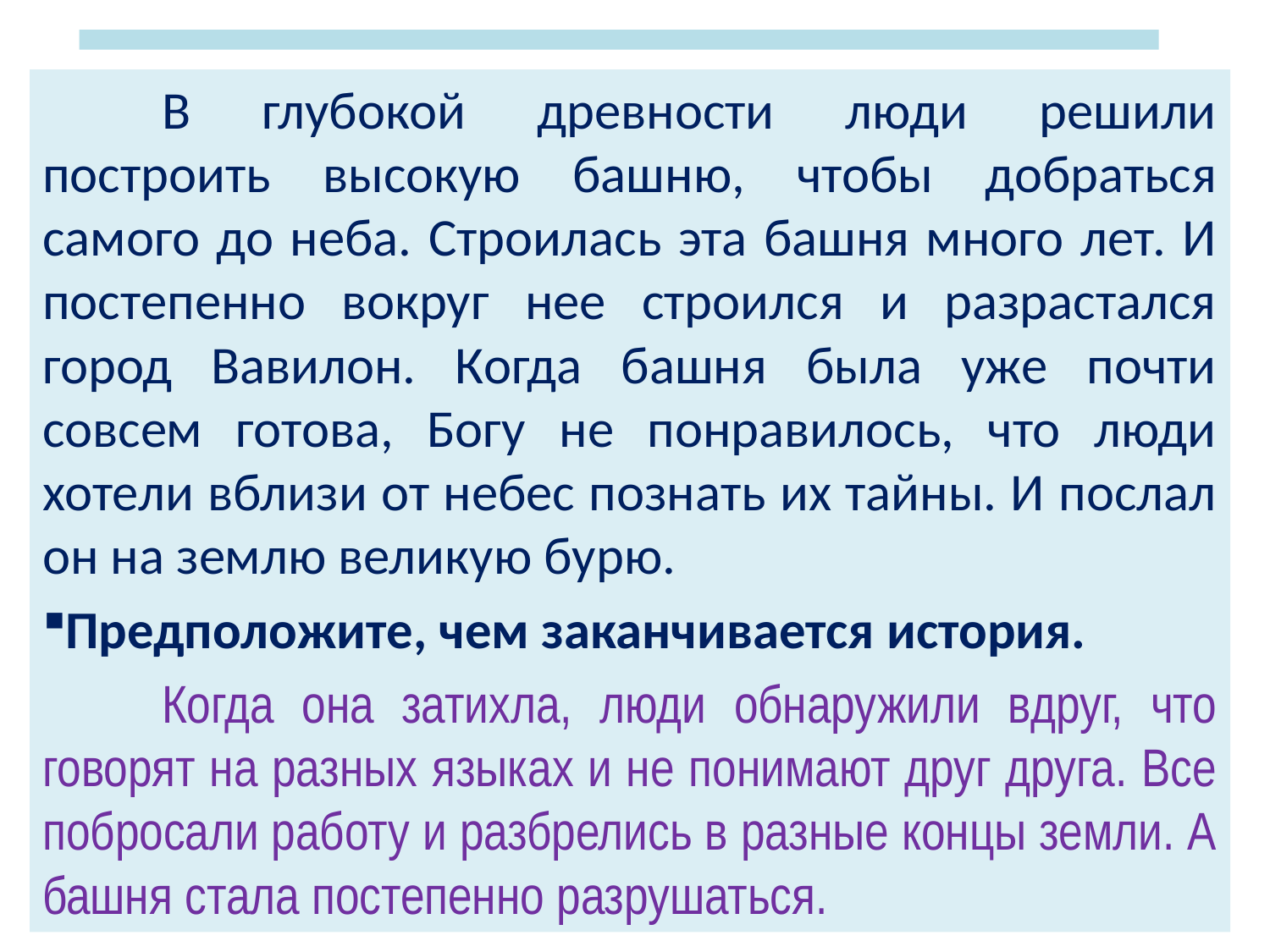

#
	В глубокой древности люди решили построить высокую башню, чтобы добраться самого до неба. Строилась эта башня много лет. И постепенно вокруг нее строился и разрастался город Вавилон. Когда башня была уже почти совсем готова, Богу не понравилось, что люди хотели вблизи от небес познать их тайны. И послал он на землю великую бурю.
Предположите, чем заканчивается история.
	Когда она затихла, люди обнаружили вдруг, что говорят на разных языках и не понимают друг друга. Все побросали работу и разбрелись в разные концы земли. А башня стала постепенно разрушаться.